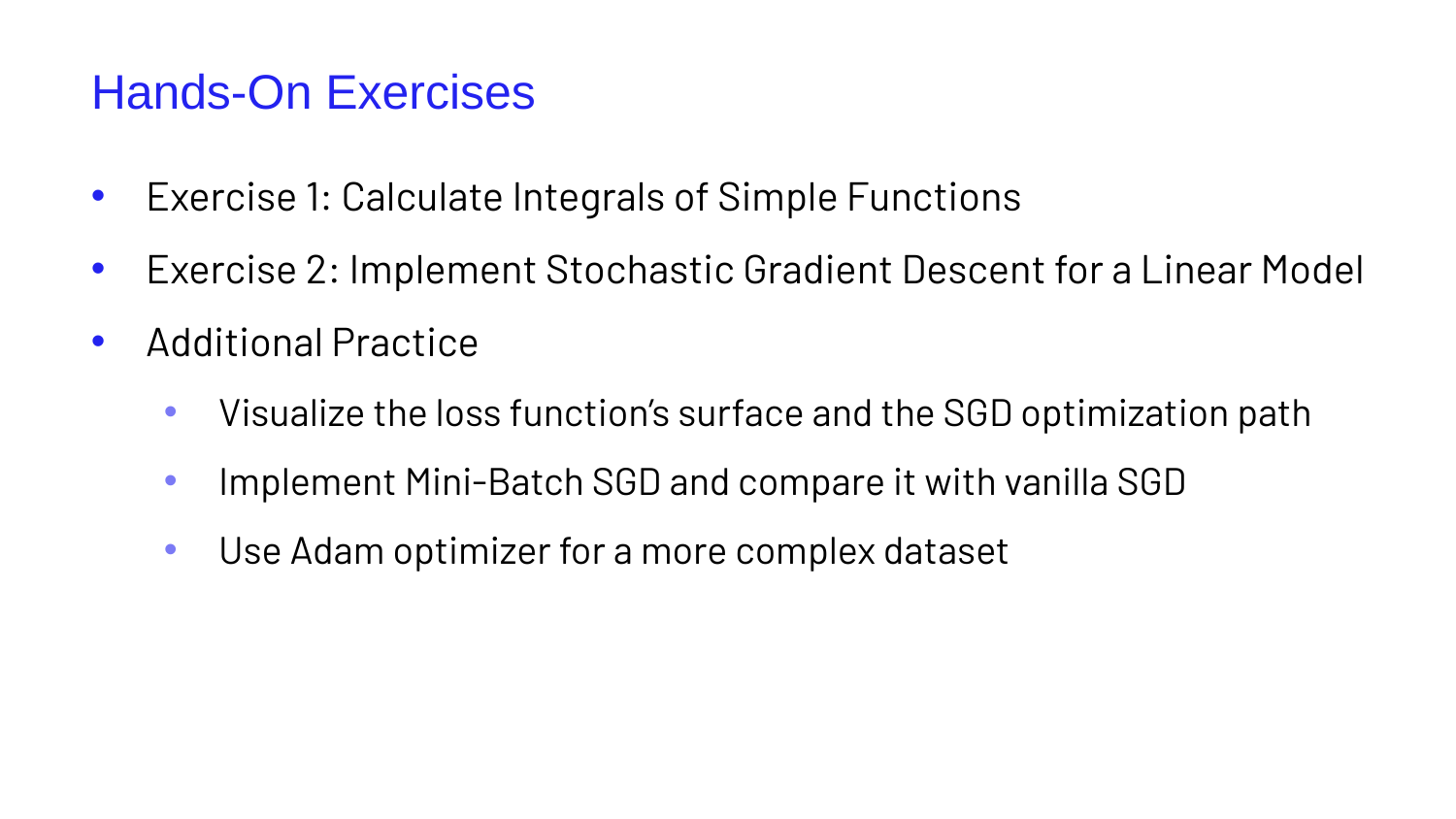

Hands-On Exercises
Exercise 1: Calculate Integrals of Simple Functions
Exercise 2: Implement Stochastic Gradient Descent for a Linear Model
Additional Practice
Visualize the loss function’s surface and the SGD optimization path
Implement Mini-Batch SGD and compare it with vanilla SGD
Use Adam optimizer for a more complex dataset